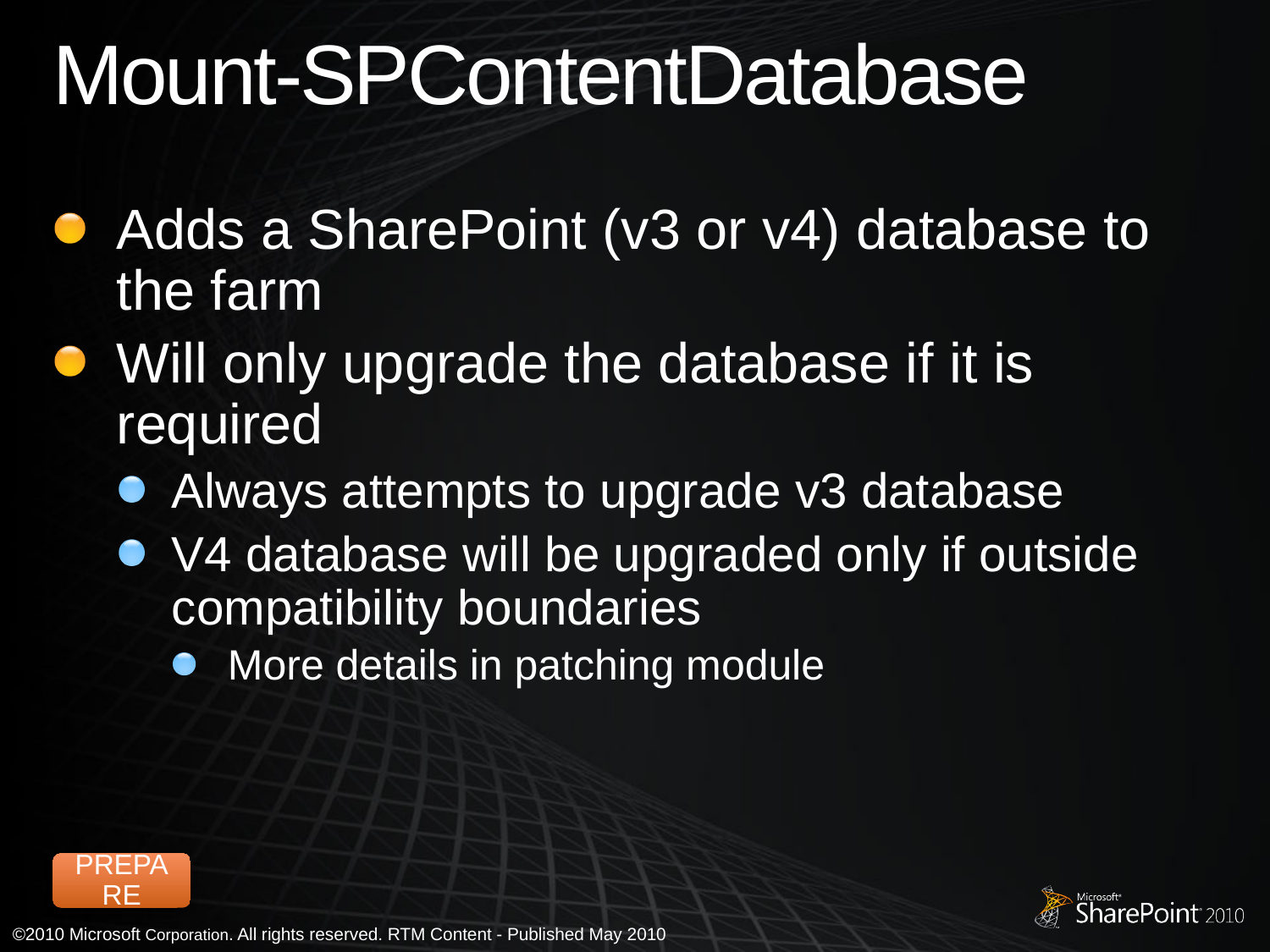

# Mount-SPContentDatabase
Adds a SharePoint (v3 or v4) database to the farm
Will only upgrade the database if it is required
Always attempts to upgrade v3 database
V4 database will be upgraded only if outside compatibility boundaries
More details in patching module